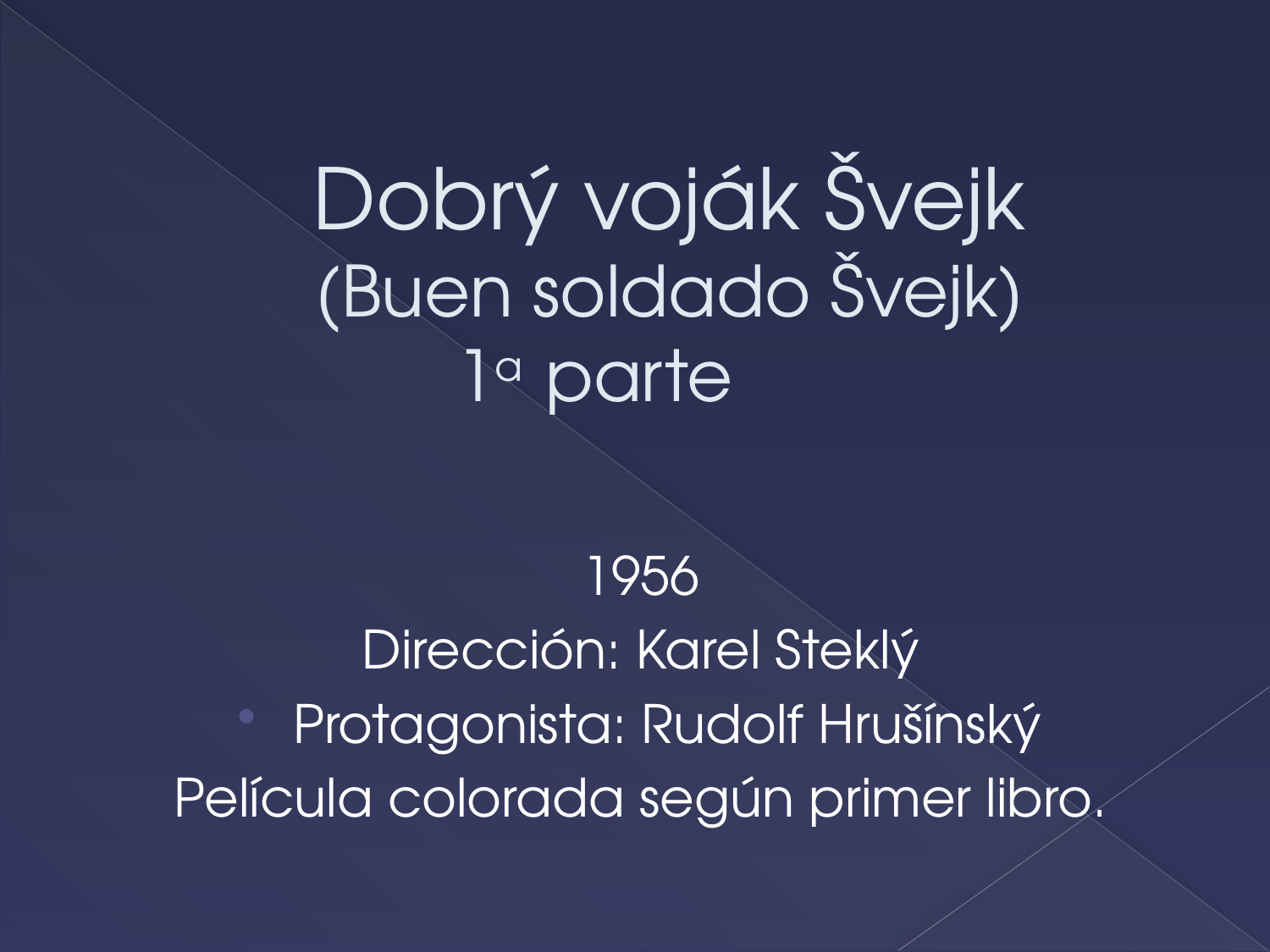

# Dobrý voják Švejk (Buen soldado Švejk) 1a  parte
1956
Dirección: Karel Steklý
Protagonista: Rudolf Hrušínský
Película colorada según primer libro.